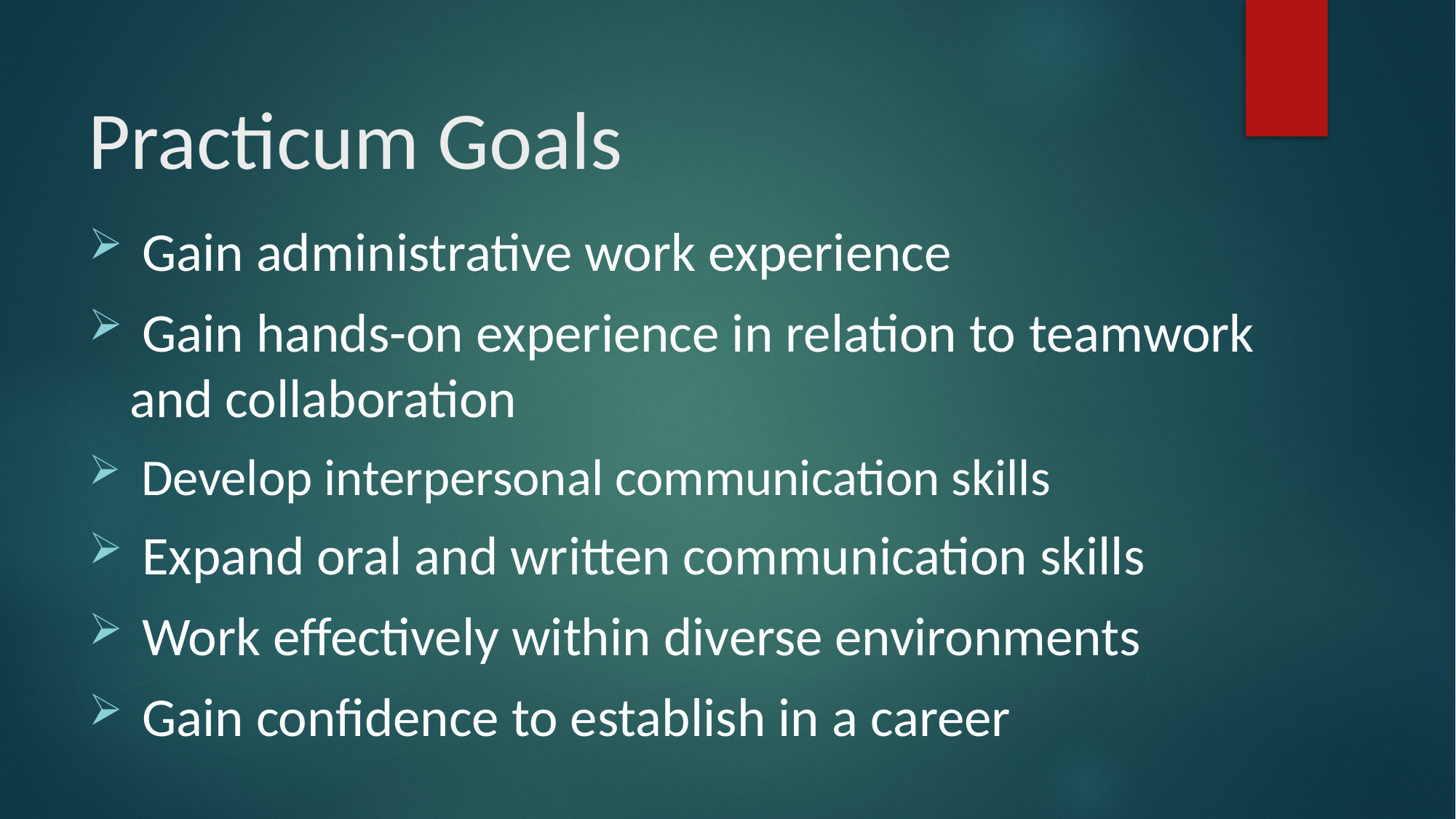

# Practicum Goals
 Gain administrative work experience
 Gain hands-on experience in relation to teamwork and collaboration
 Develop interpersonal communication skills
 Expand oral and written communication skills
 Work effectively within diverse environments
 Gain confidence to establish in a career